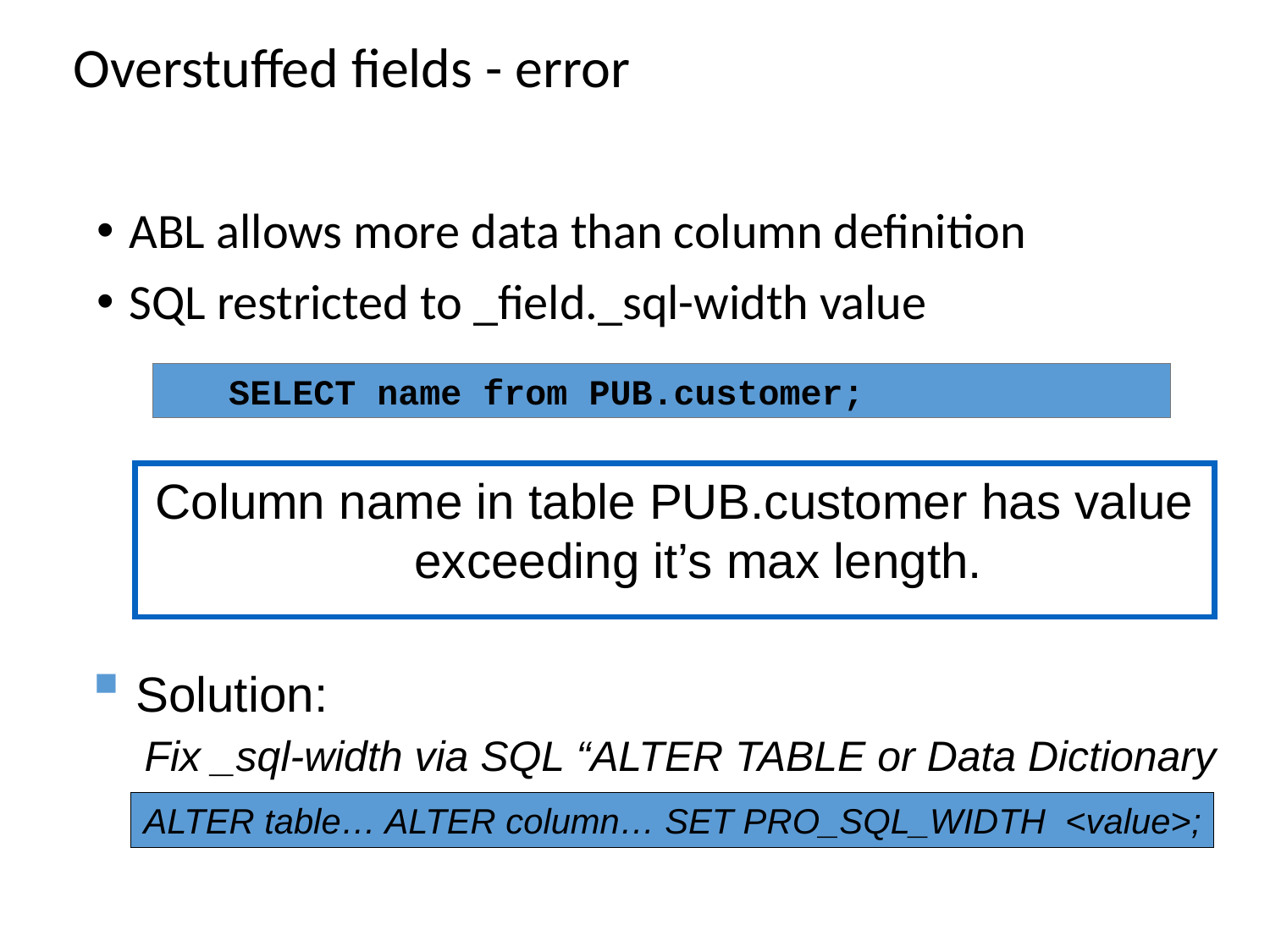

# Overstuffed fields - error
ABL allows more data than column definition
SQL restricted to _field._sql-width value

SELECT name from PUB.customer;
Column name in table PUB.customer has value exceeding it’s max length.
 Solution:

Fix _sql-width via SQL “ALTER TABLE or Data Dictionary
ALTER table… ALTER column… SET PRO_SQL_WIDTH  <value>;